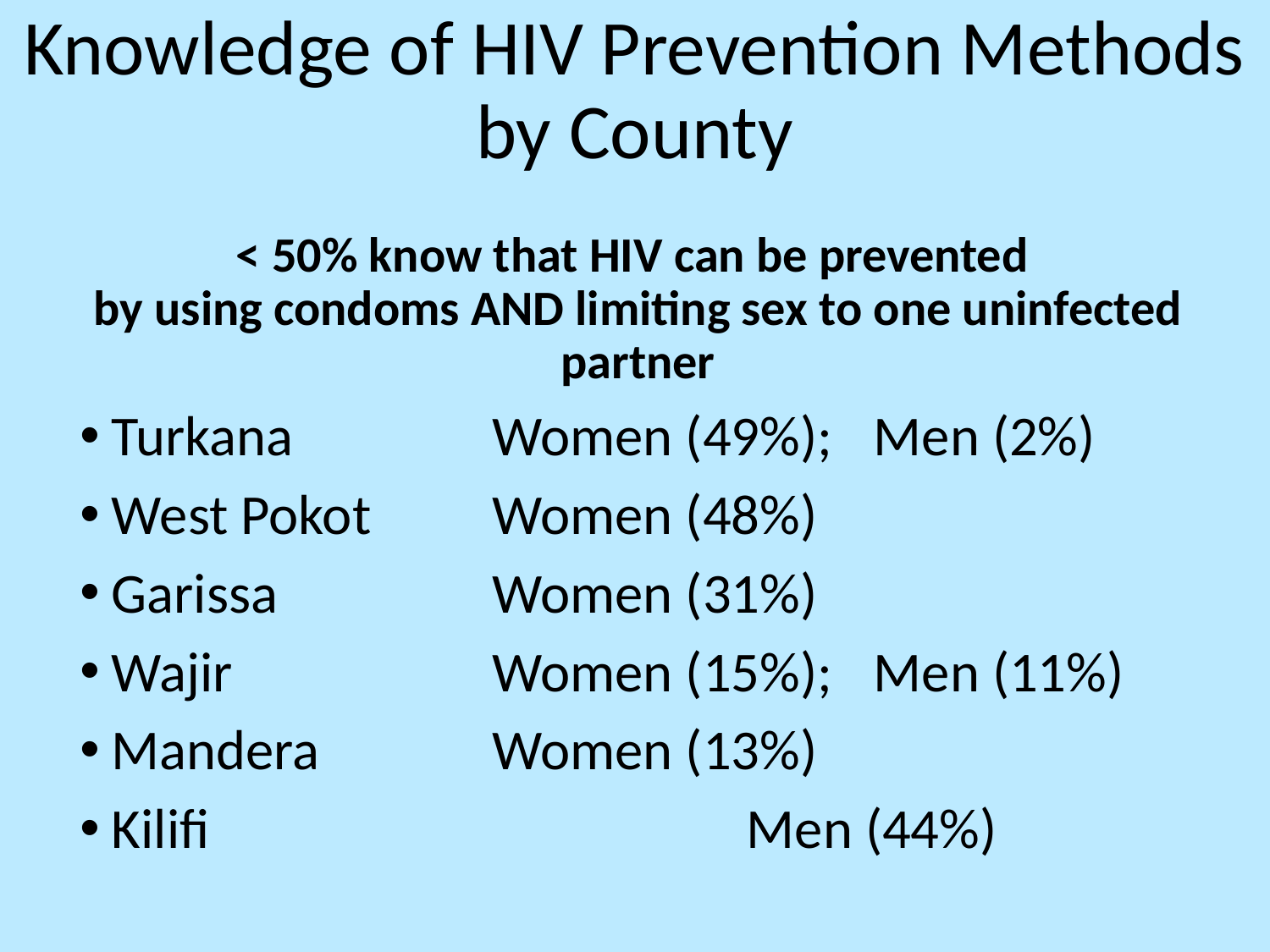

# Knowledge of HIV Prevention Methods by County
< 50% know that HIV can be prevented
by using condoms AND limiting sex to one uninfected partner
Turkana 		Women (49%); 	Men (2%)
West Pokot 	Women (48%)
Garissa  		Women (31%)
Wajir 		Women (15%); 	Men (11%)
Mandera 		Women (13%)
Kilifi 					Men (44%)